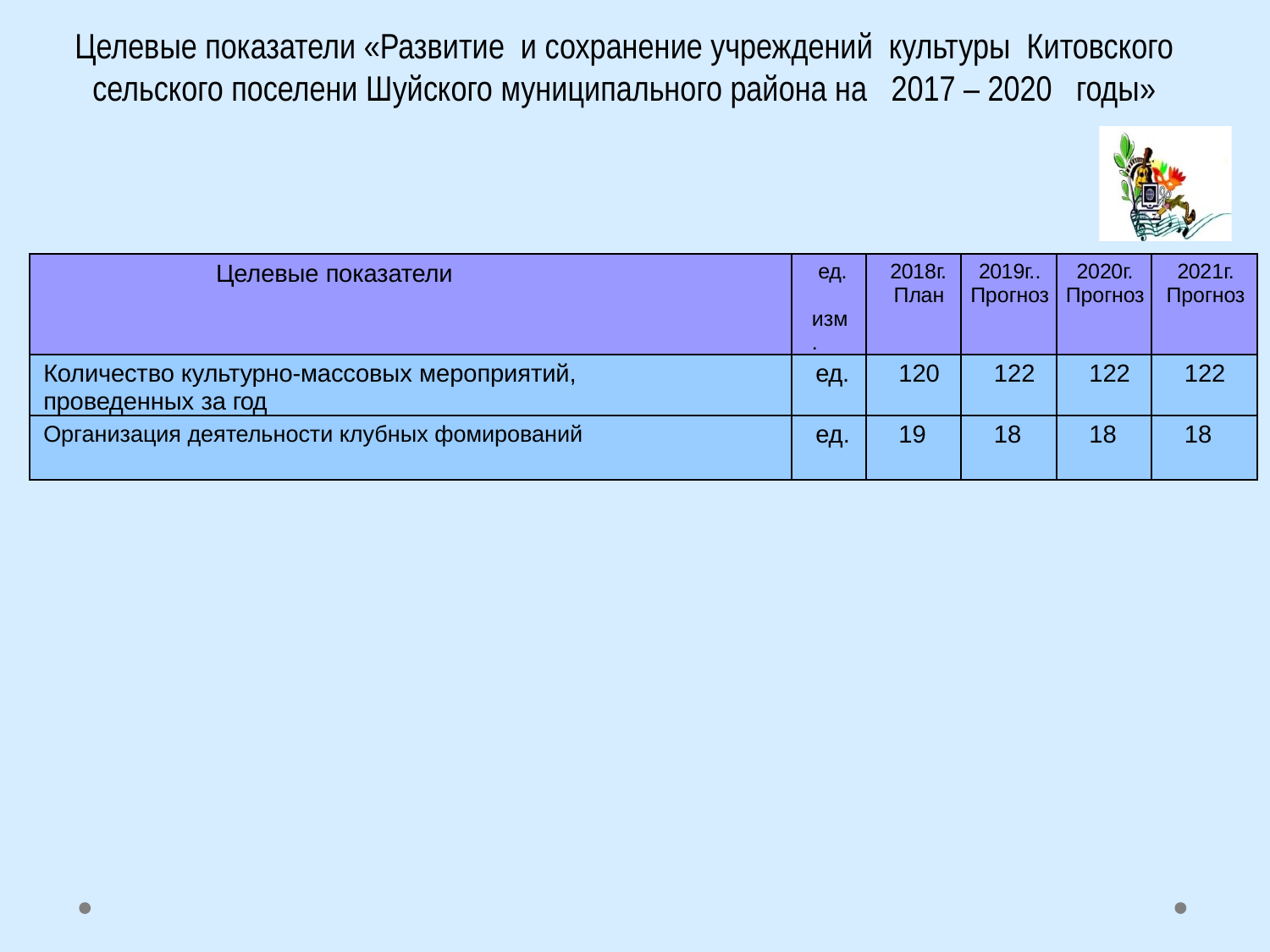

Целевые показатели «Развитие  и сохранение учреждений  культуры  Китовского сельского поселени Шуйского муниципального района на   2017 – 2020   годы»

| Целевые показатели | ед. изм. | 2018г. План | 2019г.. Прогноз | 2020г. Прогноз | 2021г. Прогноз |
| --- | --- | --- | --- | --- | --- |
| Количество культурно-массовых мероприятий, проведенных за год | ед. | 120 | 122 | 122 | 122 |
| Организация деятельности клубных фомирований | ед. | 19 | 18 | 18 | 18 |